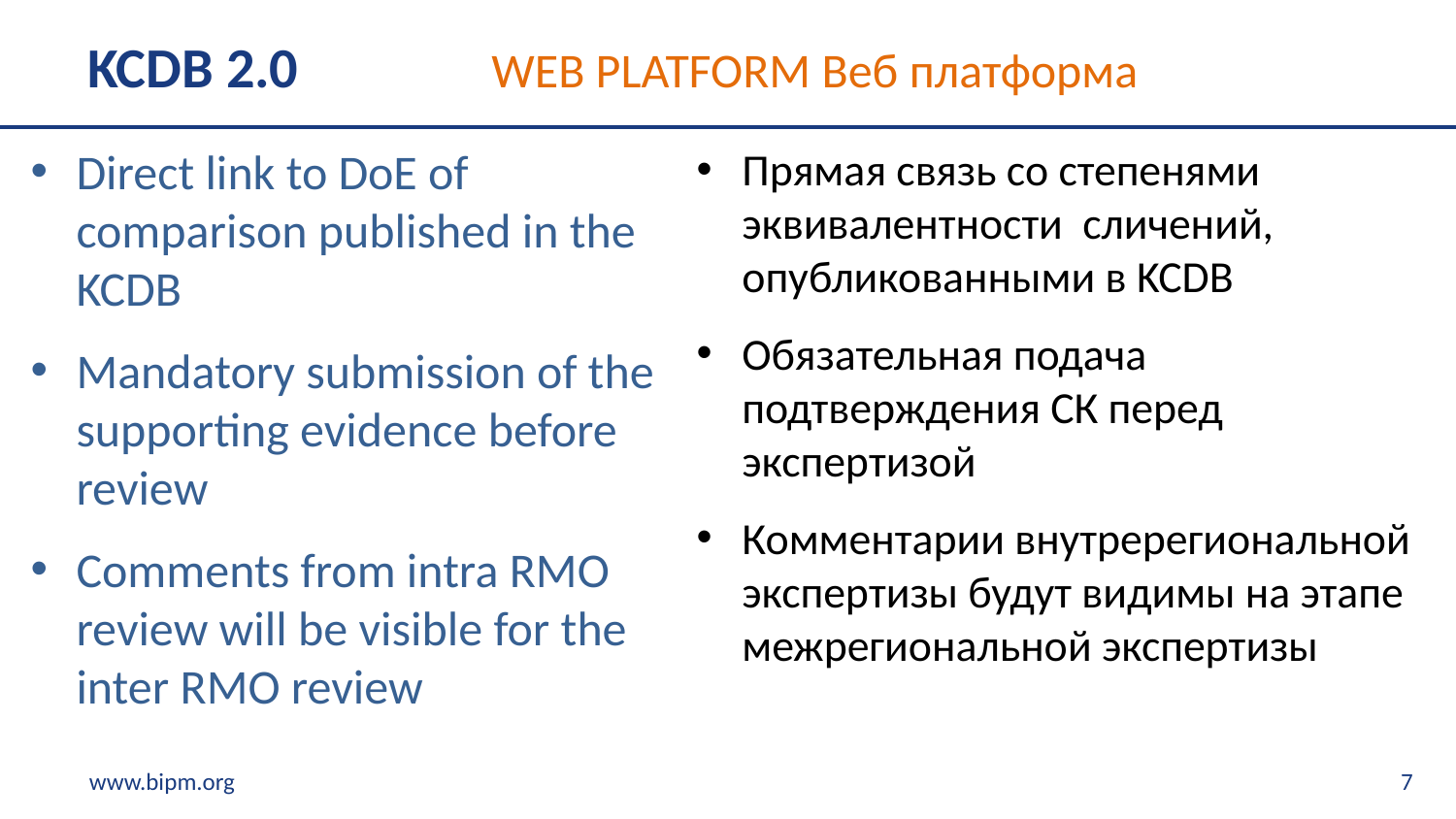

# KCDB 2.0               WEB PLATFORM Веб платформа
Direct link to DoE of comparison published in the KCDB
Mandatory submission of the supporting evidence before review
Comments from intra RMO review will be visible for the inter RMO review
Прямая связь со степенями эквивалентности  сличений, опубликованными в KCDB
Обязательная подача подтверждения СК перед экспертизой
Комментарии внутререгиональной экспертизы будут видимы на этапе межрегиональной экспертизы